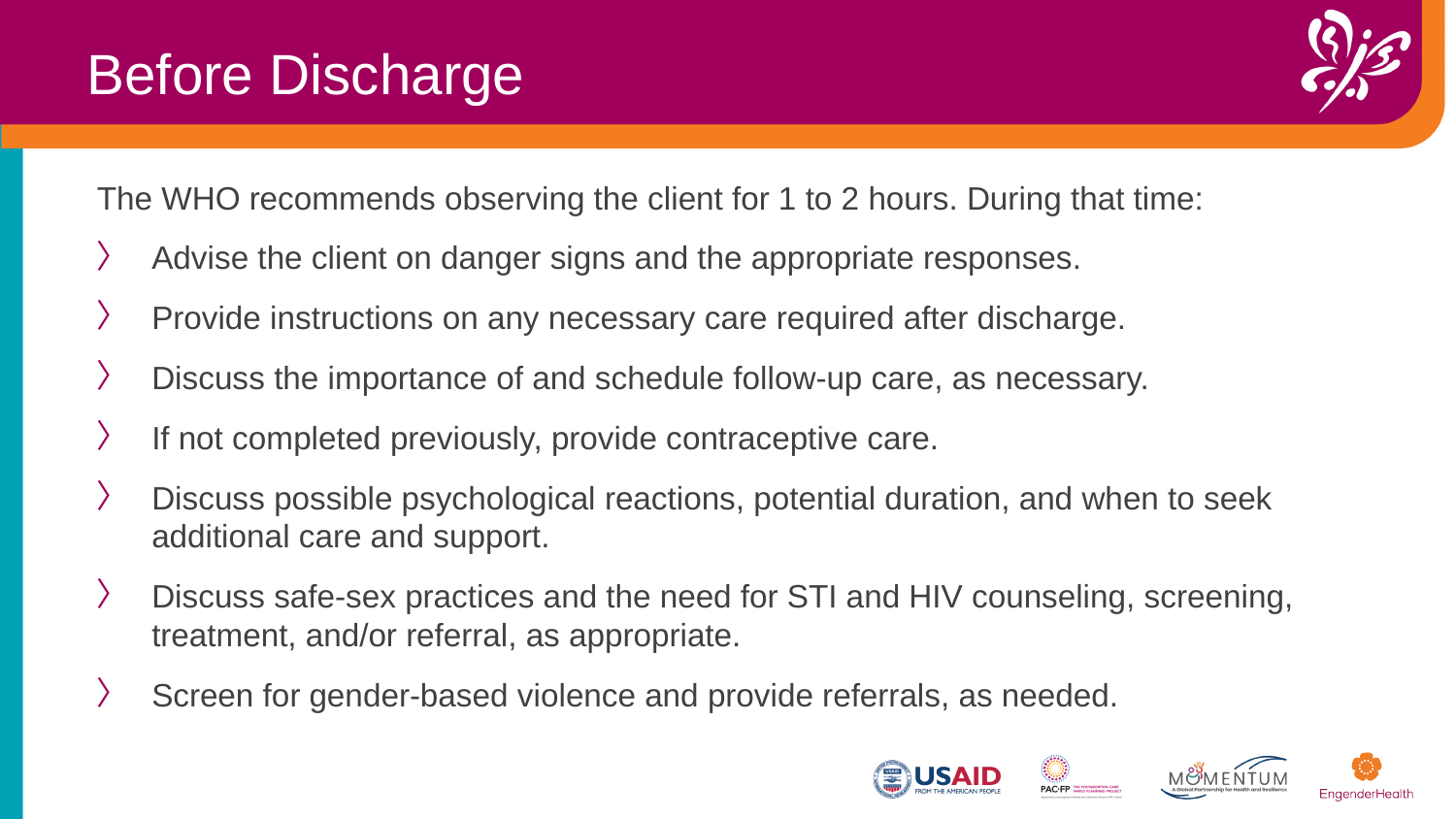

Before Discharge
The WHO recommends observing the client for 1 to 2 hours. During that time:
Advise the client on danger signs and the appropriate responses.
Provide instructions on any necessary care required after discharge.
Discuss the importance of and schedule follow-up care, as necessary.
If not completed previously, provide contraceptive care.
Discuss possible psychological reactions, potential duration, and when to seek additional care and support.
Discuss safe-sex practices and the need for STI and HIV counseling, screening, treatment, and/or referral, as appropriate.
Screen for gender-based violence and provide referrals, as needed.